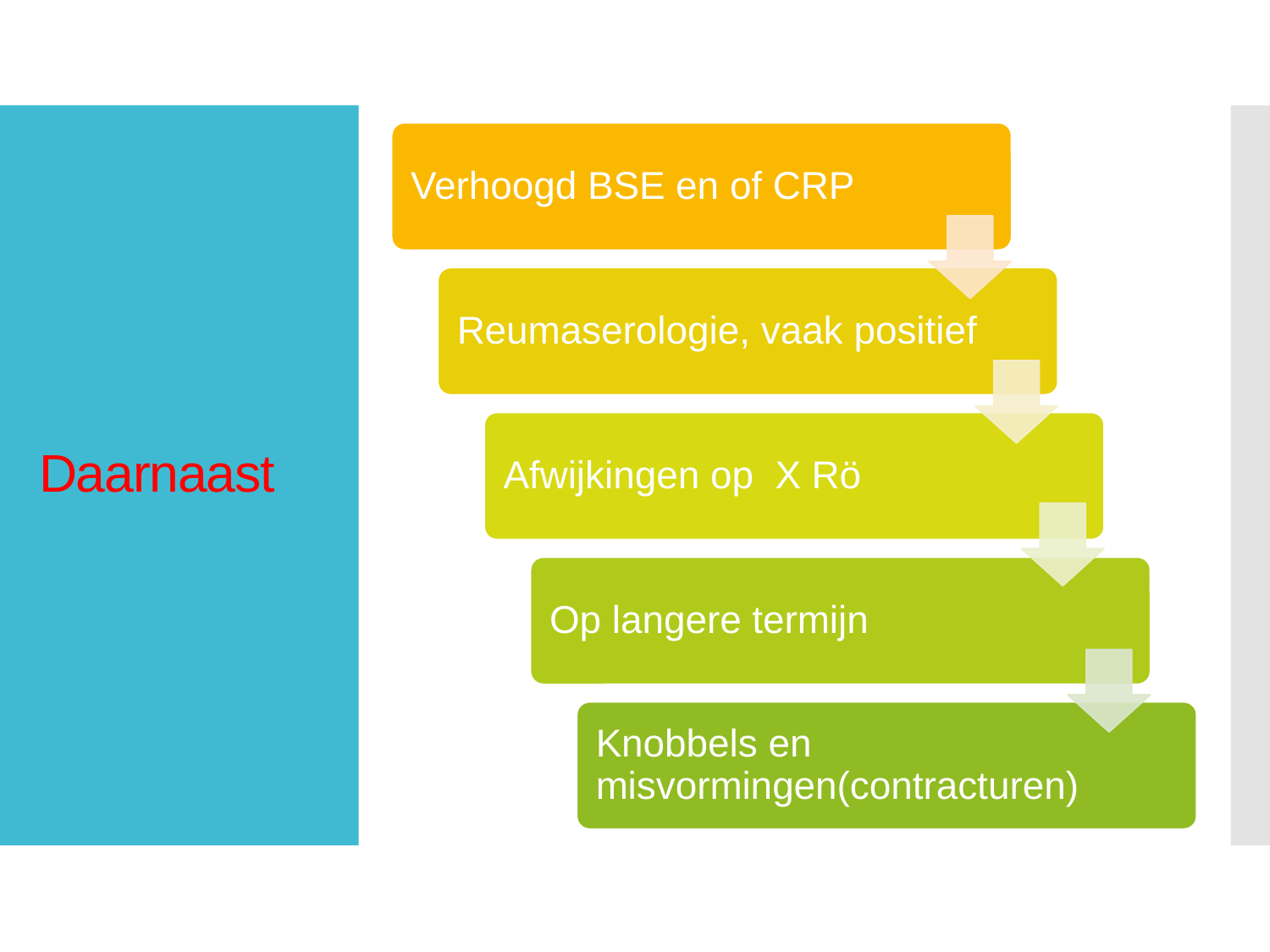

Verhoogd BSE en of CRP
Reumaserologie, vaak positief
Afwijkingen op  X Rö
Op langere termijn
Knobbels en misvormingen(contracturen)

# Daarnaast